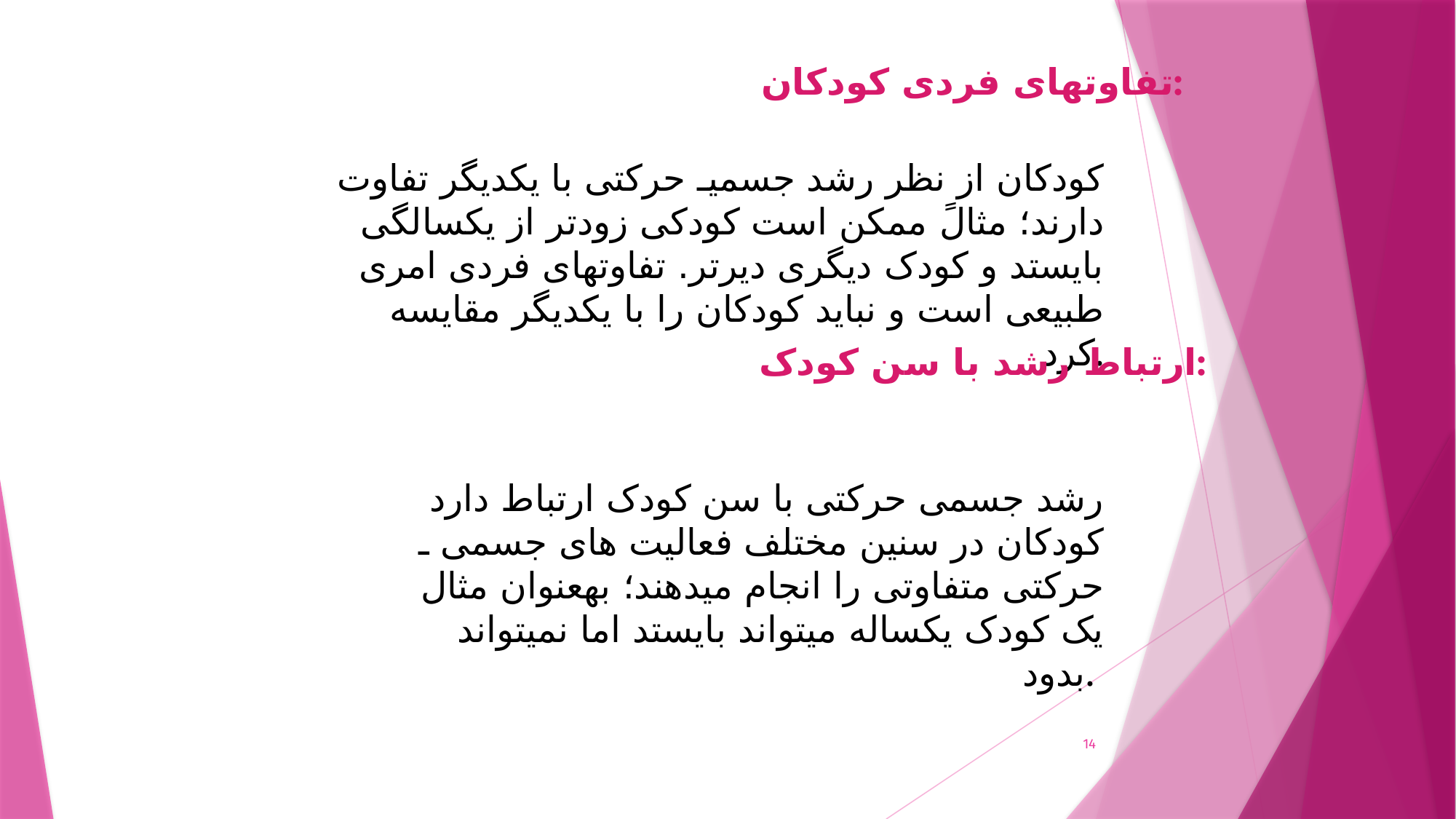

تفاوتهای فردی کودکان:
کودکان از نظر رشد جسمیـ حرکتی با یکدیگر تفاوت دارند؛ مثالً ممکن است کودکی زودتر از یکسالگی بایستد و کودک دیگری دیرتر. تفاوتهای فردی امری طبیعی است و نباید کودکان را با یکدیگر مقایسه کرد.
ارتباط رشد با سن کودک:
رشد جسمی حرکتی با سن کودک ارتباط دارد کودکان در سنین مختلف فعالیت های جسمی ـ حرکتی متفاوتی را انجام میدهند؛ بهعنوان مثال یک کودک یکساله میتواند بایستد اما نمیتواند بدود.
14